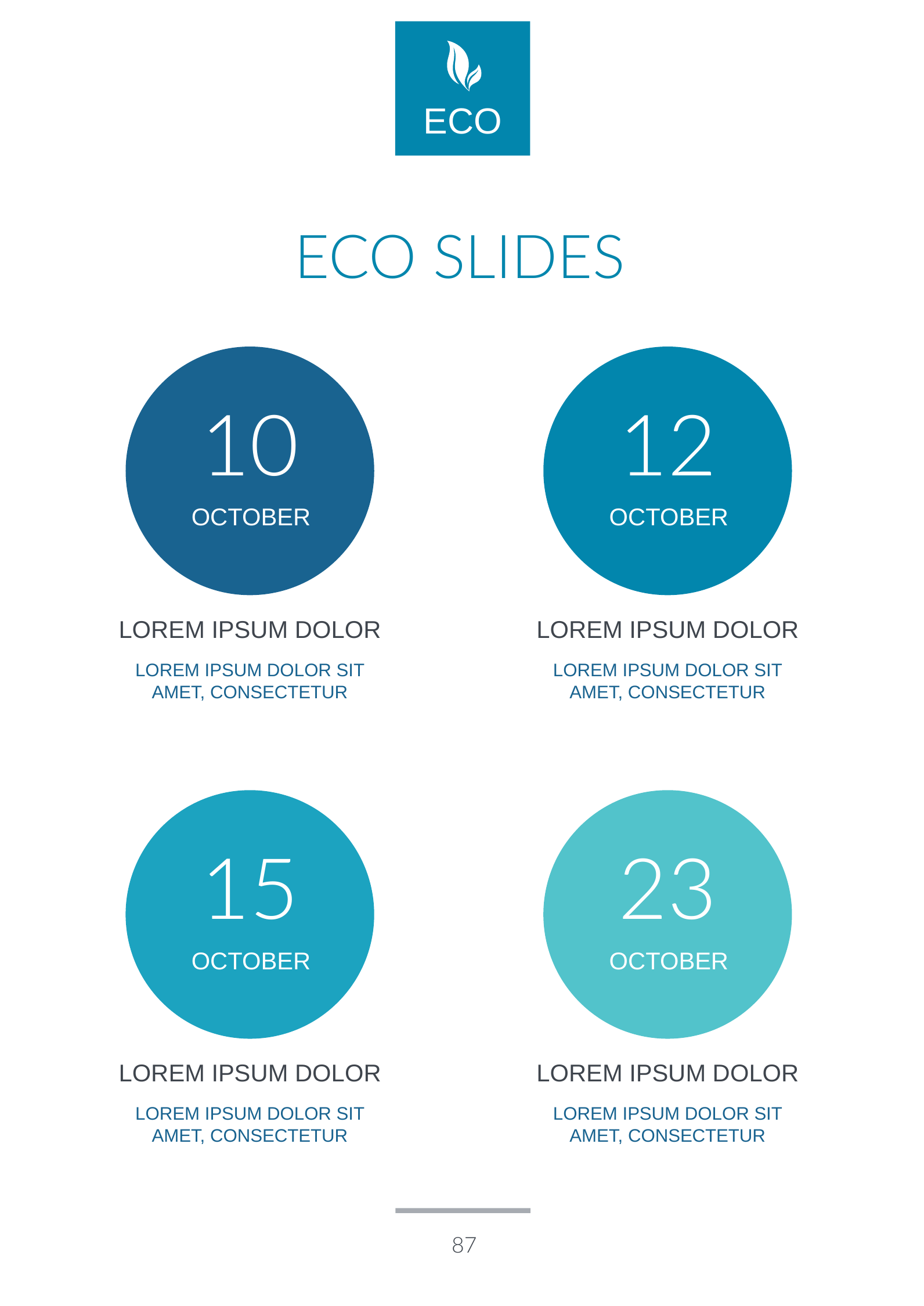

# ECO SLIDES

10
OCTOBER
Lorem ipsum dolor
Lorem ipsum dolor sit amet, consectetur

12
OCTOBER
Lorem ipsum dolor
Lorem ipsum dolor sit amet, consectetur

15
OCTOBER
Lorem ipsum dolor
Lorem ipsum dolor sit amet, consectetur

23
OCTOBER
Lorem ipsum dolor
Lorem ipsum dolor sit amet, consectetur
87